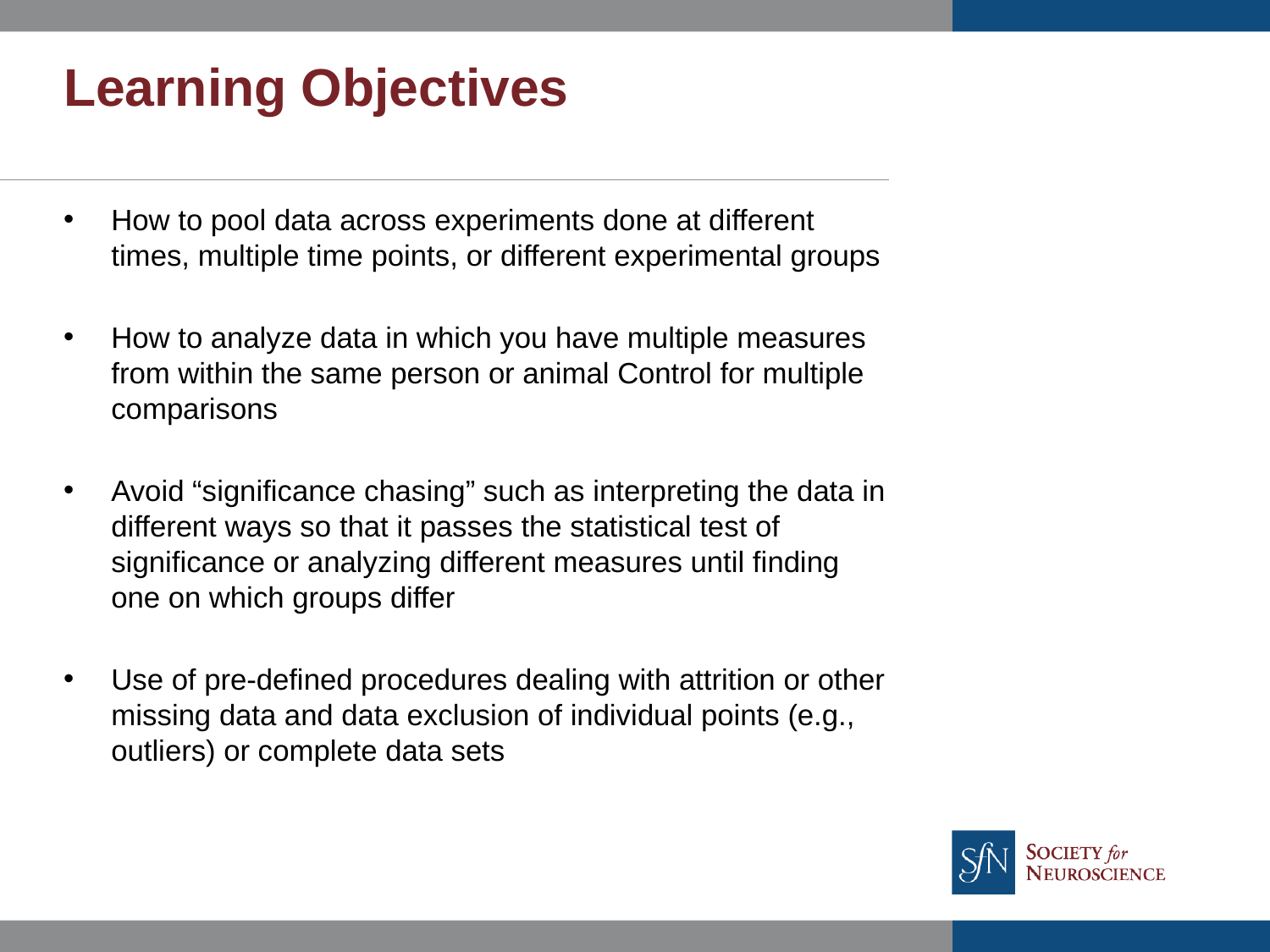

# Learning Objectives
How to pool data across experiments done at different times, multiple time points, or different experimental groups

How to analyze data in which you have multiple measures from within the same person or animal Control for multiple comparisons

Avoid “significance chasing” such as interpreting the data in different ways so that it passes the statistical test of significance or analyzing different measures until finding one on which groups differ

Use of pre-defined procedures dealing with attrition or other missing data and data exclusion of individual points (e.g., outliers) or complete data sets